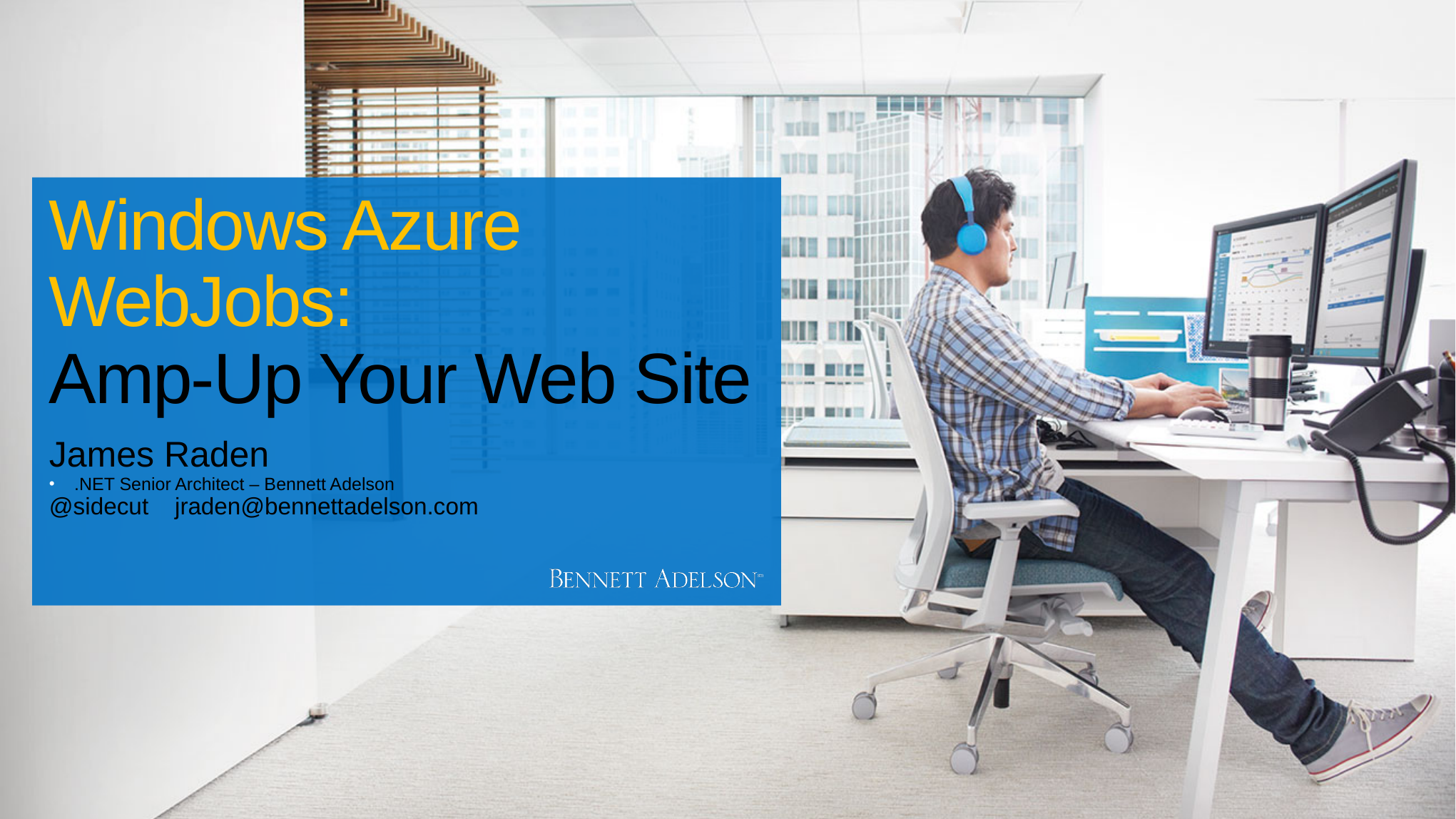

# Windows Azure WebJobs: Amp-Up Your Web Site
James Raden
 .NET Senior Architect – Bennett Adelson
@sidecut    jraden@bennettadelson.com